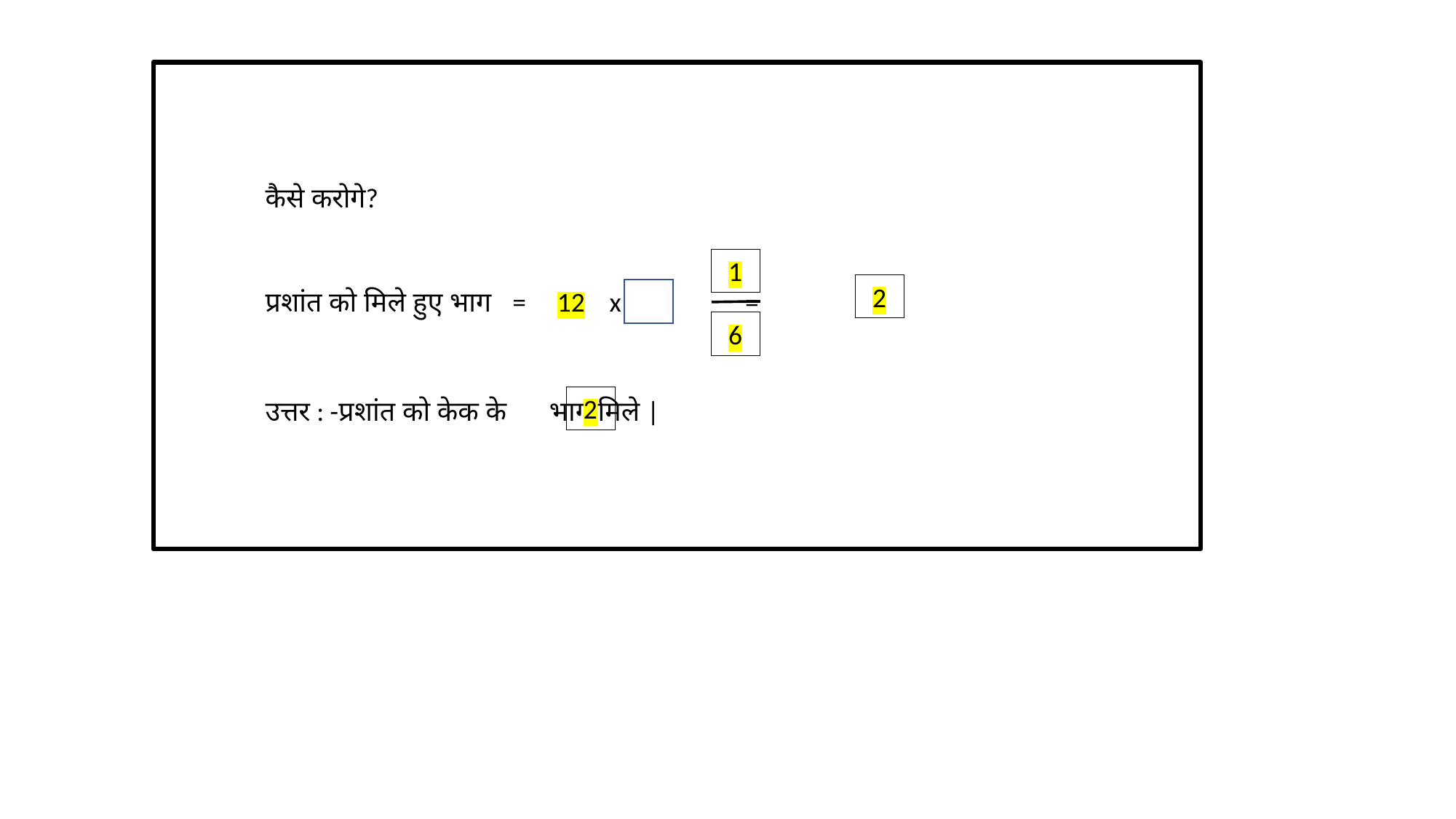

कैसे करोगे?
 1
 2

प्रशांत को मिले हुए भाग   =     12    x 	       =
 6
 2
उत्तर : -प्रशांत को केक के      भाग मिले |